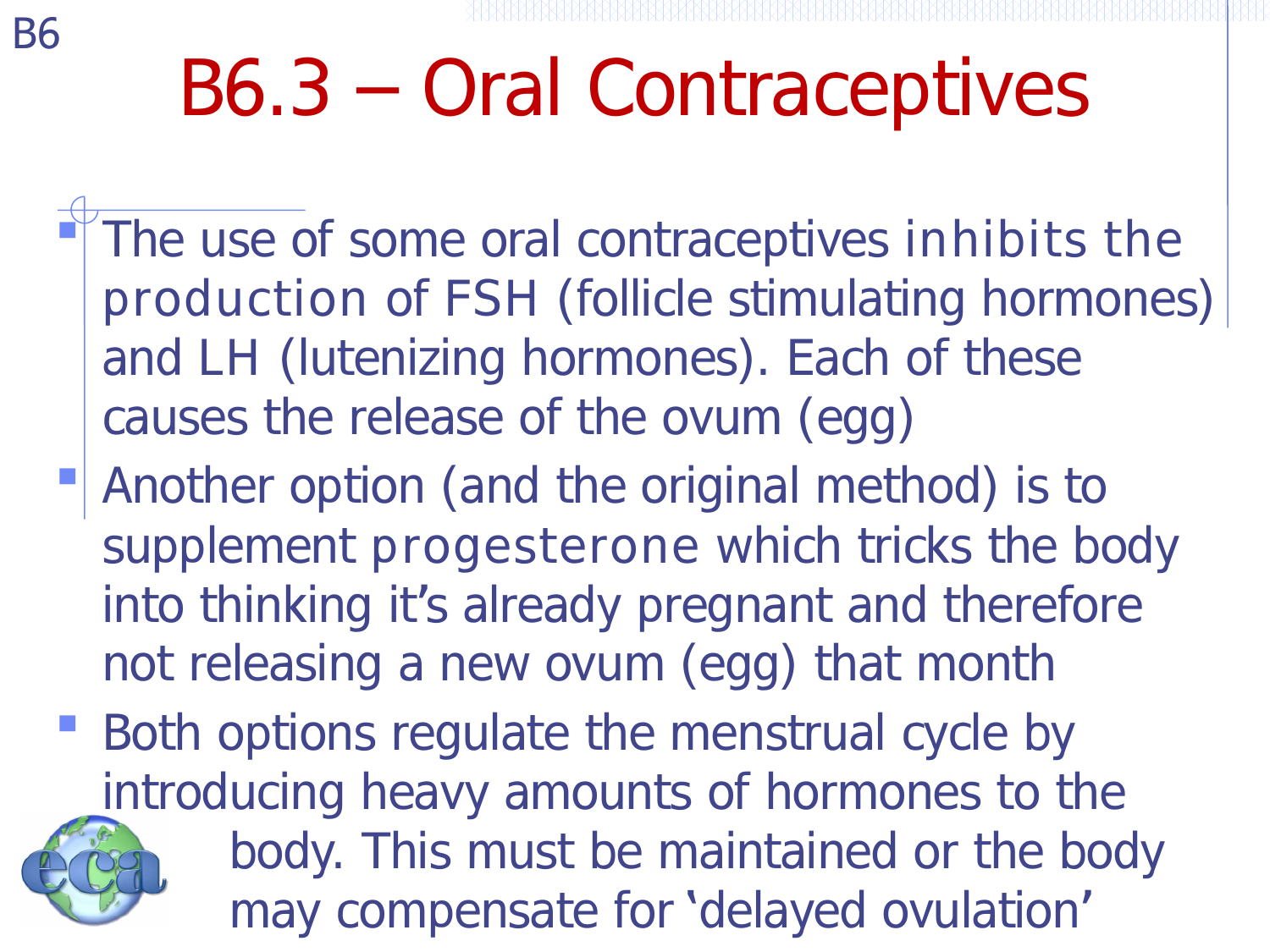

# B6.3 – Oral Contraceptives
The use of some oral contraceptives inhibits the production of FSH (follicle stimulating hormones) and LH (lutenizing hormones). Each of these causes the release of the ovum (egg)
Another option (and the original method) is to supplement progesterone which tricks the body into thinking it’s already pregnant and therefore not releasing a new ovum (egg) that month
Both options regulate the menstrual cycle by introducing heavy amounts of hormones to the 	body. This must be maintained or the body 	may compensate for ‘delayed ovulation’